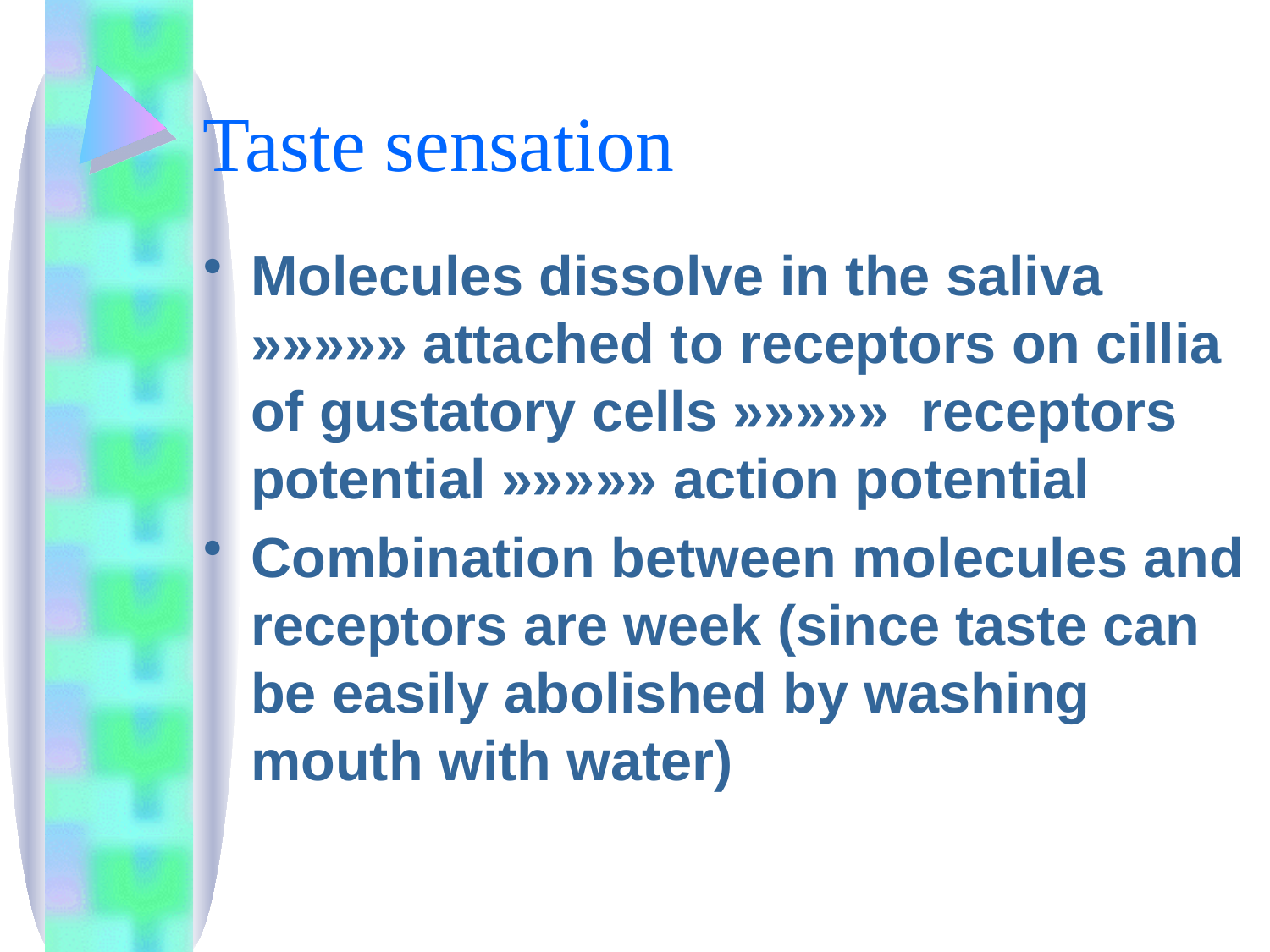

# Taste sensation
Molecules dissolve in the saliva »»»»» attached to receptors on cillia of gustatory cells »»»»»  receptors potential »»»»» action potential
Combination between molecules and receptors are week (since taste can be easily abolished by washing mouth with water)